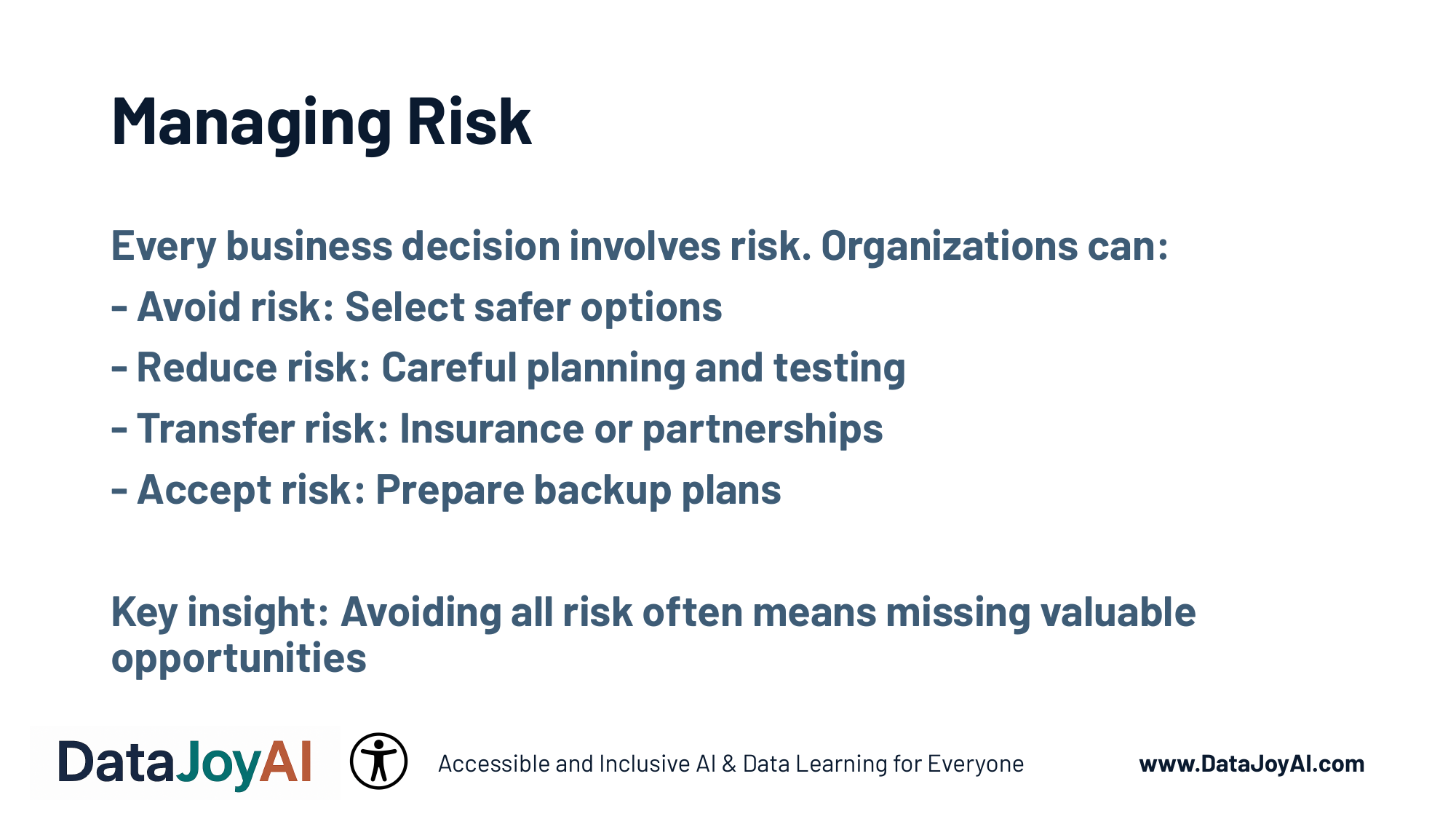

# Managing Risk
Every business decision involves risk. Organizations can:
- Avoid risk: Select safer options
- Reduce risk: Careful planning and testing
- Transfer risk: Insurance or partnerships
- Accept risk: Prepare backup plans

Key insight: Avoiding all risk often means missing valuable opportunities